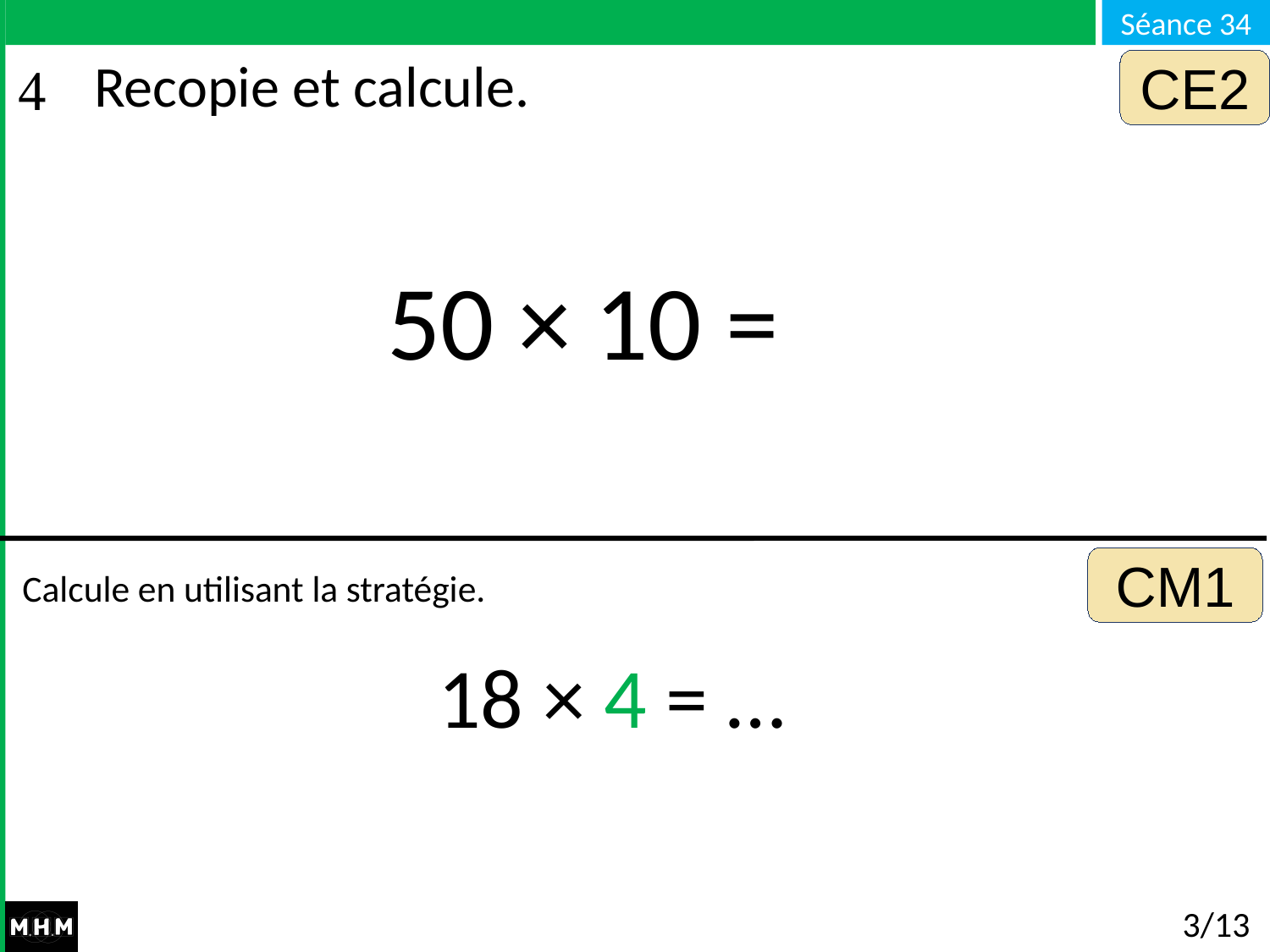

CE2
# Recopie et calcule.
50 × 10 =

CM1
Calcule en utilisant la stratégie.
18 × 4 = …
3/13